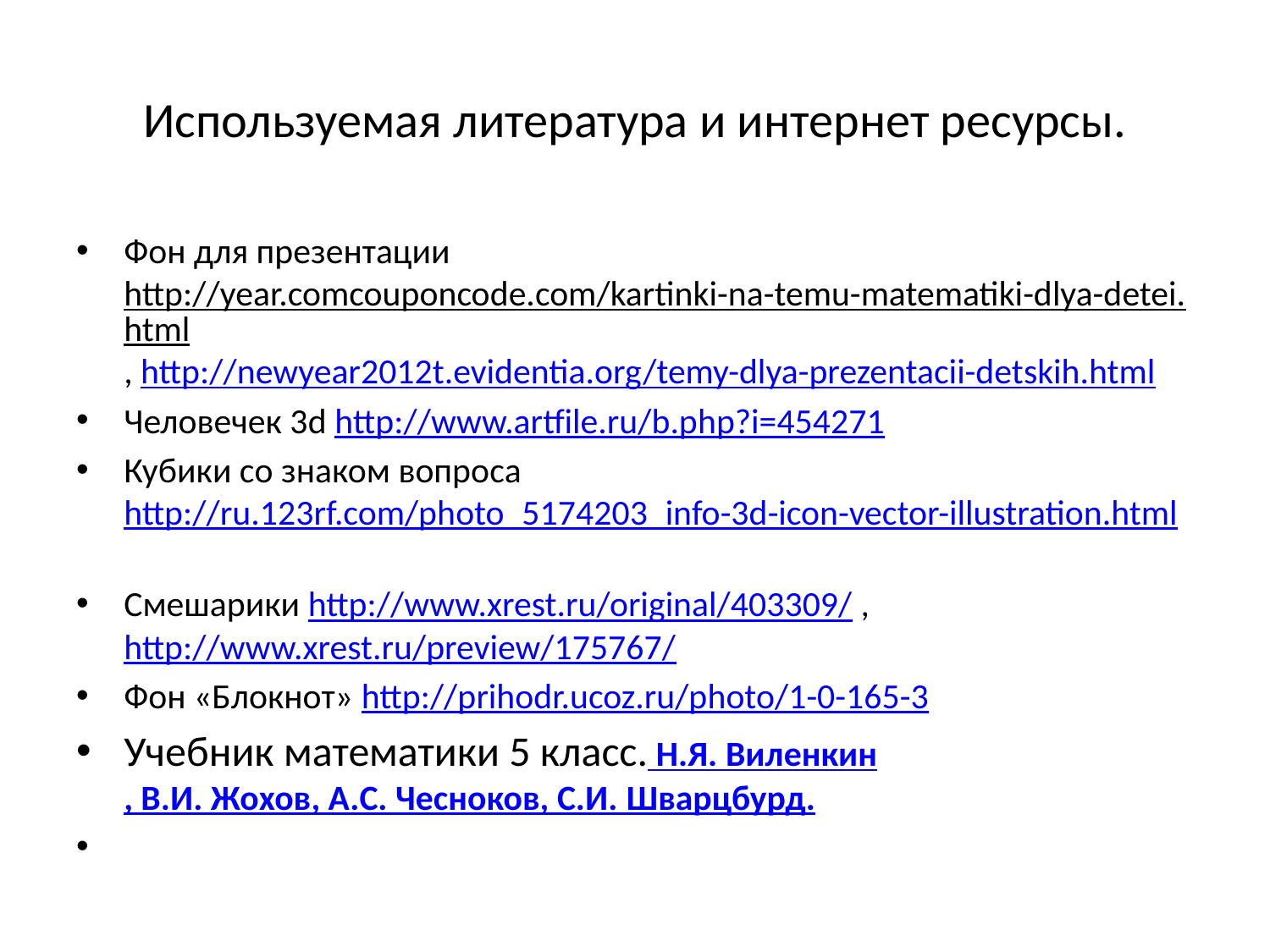

# Используемая литература и интернет ресурсы.
Фон для презентации http://year.comcouponcode.com/kartinki-na-temu-matematiki-dlya-detei.html, http://newyear2012t.evidentia.org/temy-dlya-prezentacii-detskih.html
Человечек 3d http://www.artfile.ru/b.php?i=454271
Кубики со знаком вопроса http://ru.123rf.com/photo_5174203_info-3d-icon-vector-illustration.html
Смешарики http://www.xrest.ru/original/403309/ , http://www.xrest.ru/preview/175767/
Фон «Блокнот» http://prihodr.ucoz.ru/photo/1-0-165-3
Учебник математики 5 класс. Н.Я. Виленкин, В.И. Жохов, А.С. Чесноков, С.И. Шварцбурд.